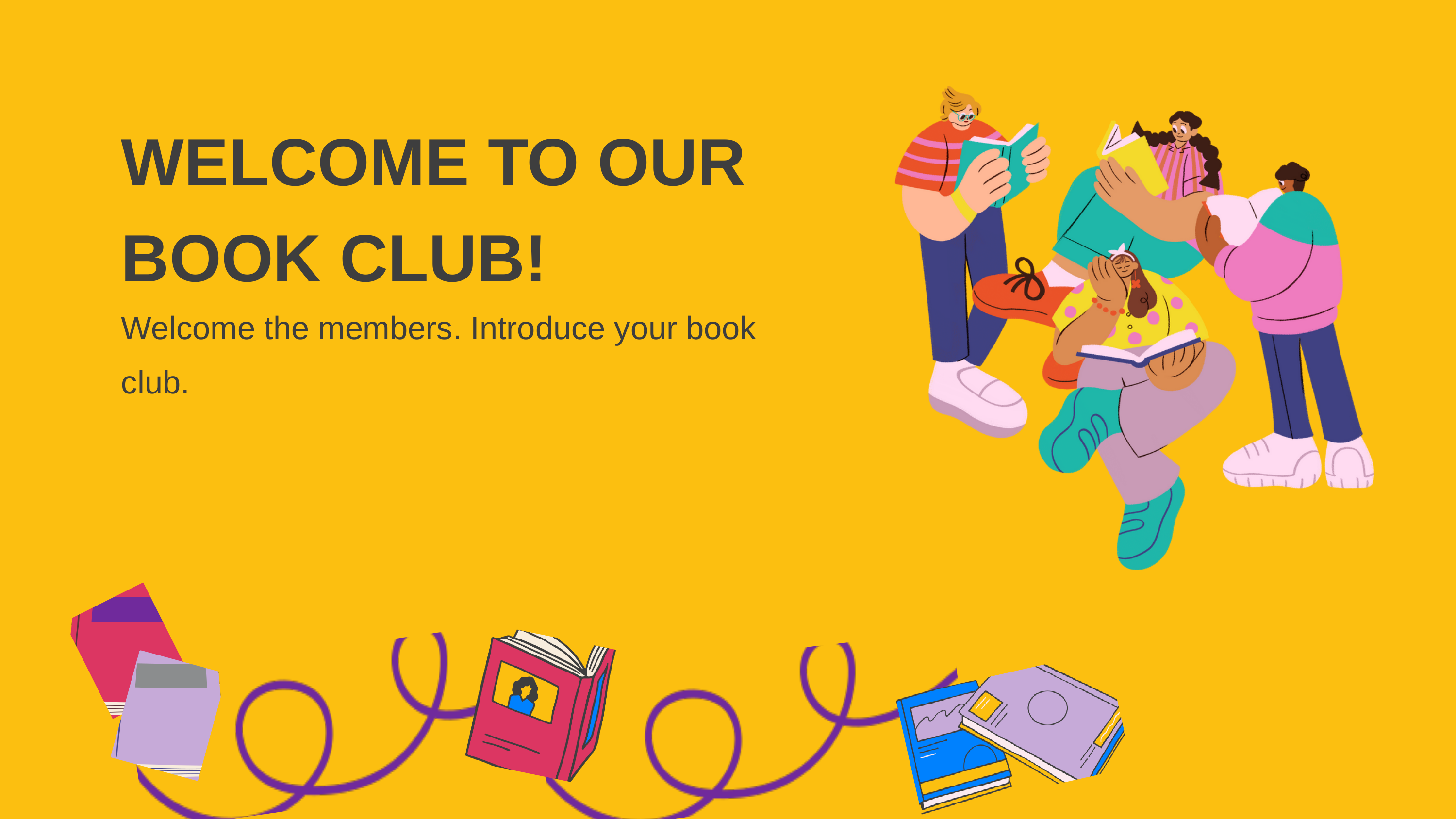

WELCOME TO OUR BOOK CLUB!
Welcome the members. Introduce your book club.